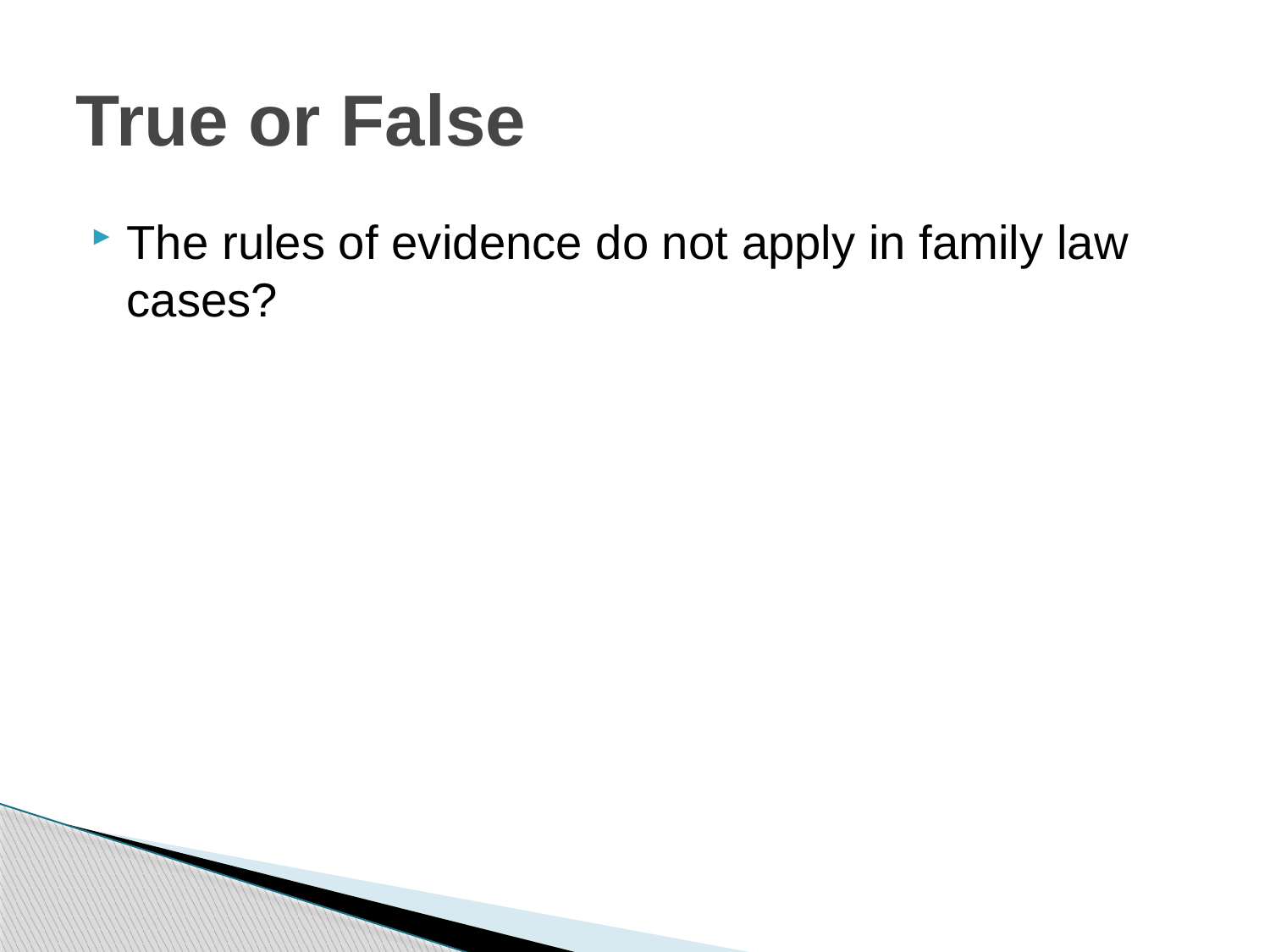

# True or False
The rules of evidence do not apply in family law cases?